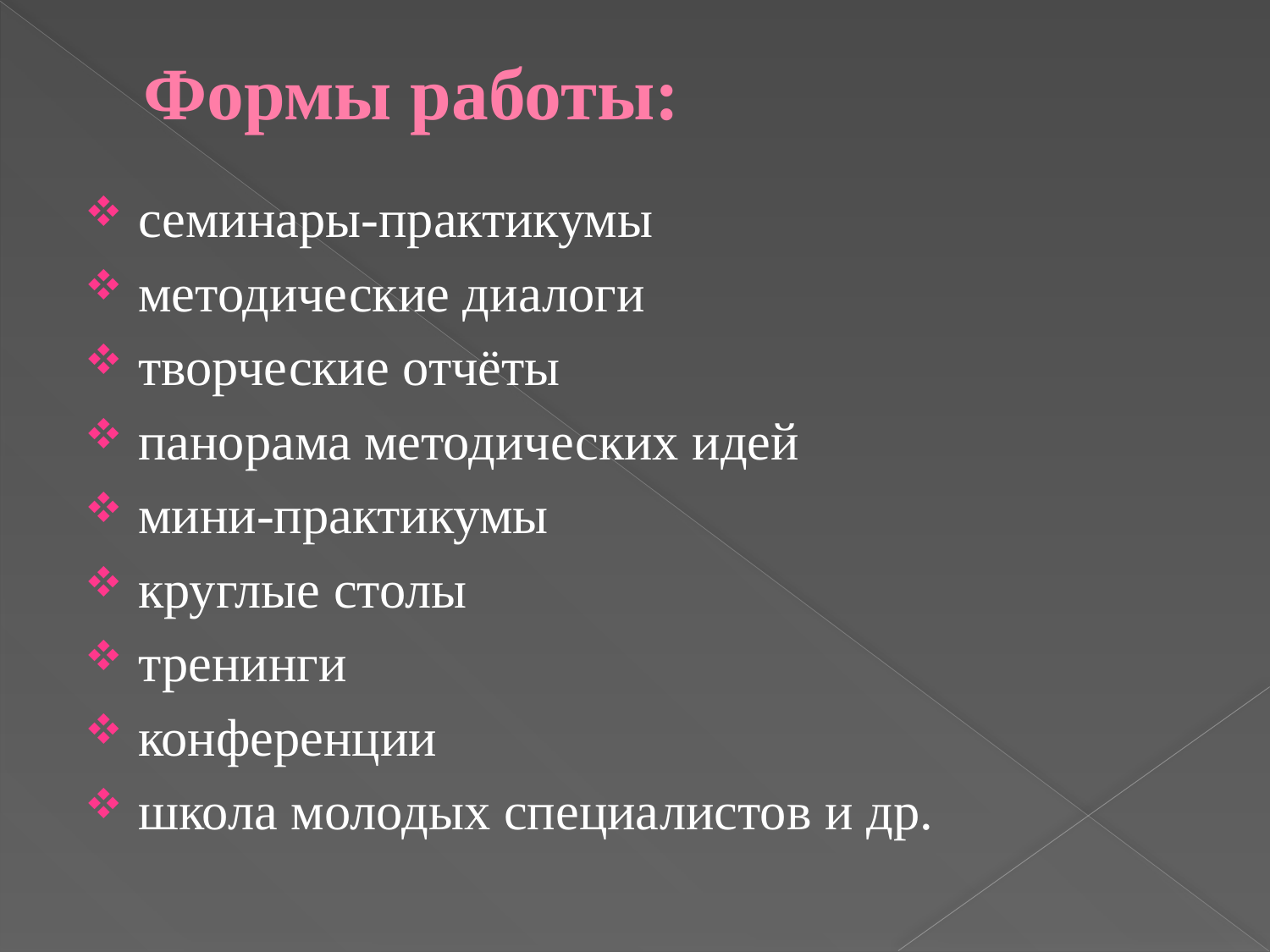

# Формы работы:
семинары-практикумы
методические диалоги
творческие отчёты
панорама методических идей
мини-практикумы
круглые столы
тренинги
конференции
школа молодых специалистов и др.